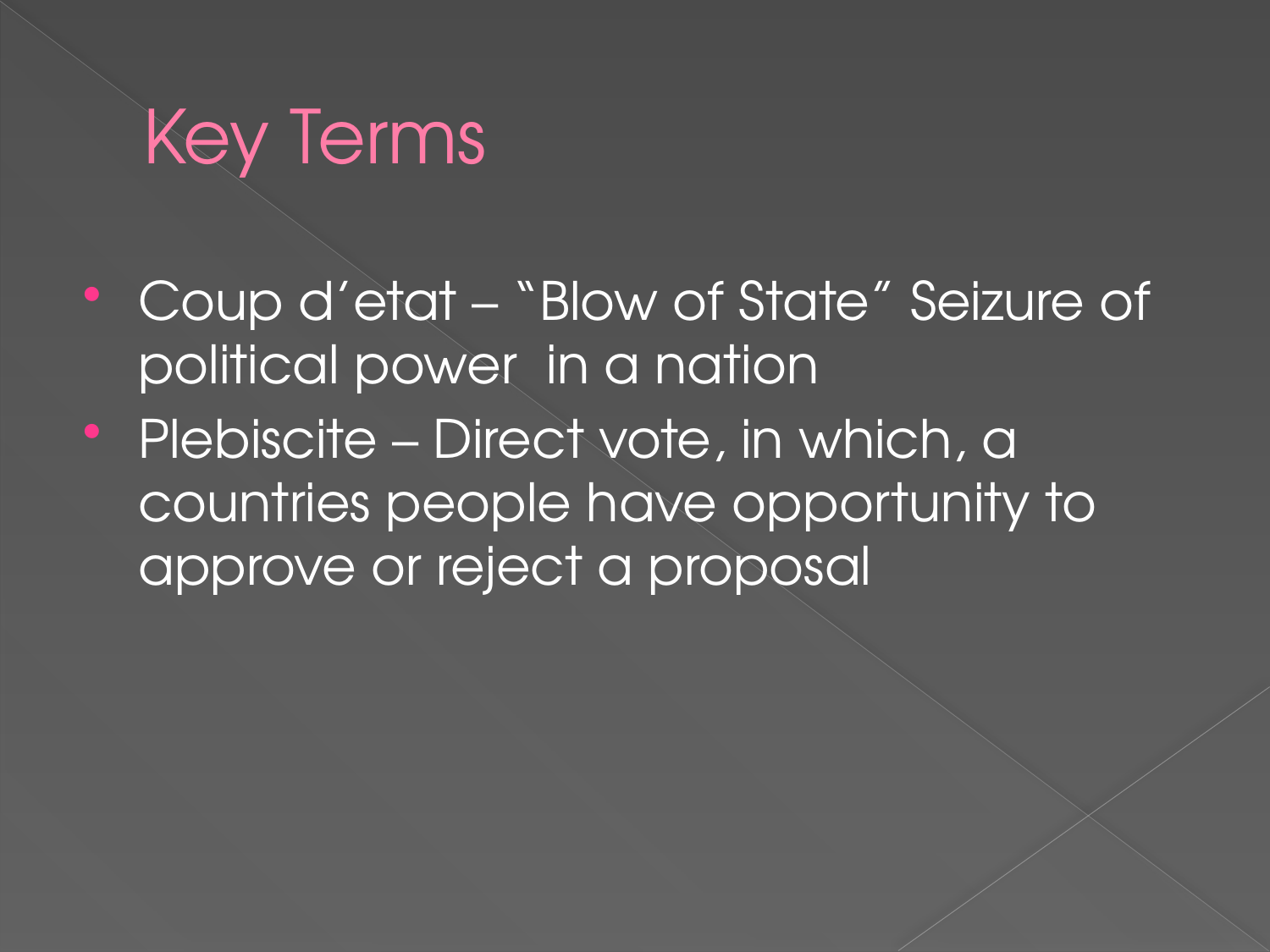

# Key Terms
Coup d’etat – “Blow of State” Seizure of political power  in a nation
Plebiscite – Direct vote, in which, a countries people have opportunity to approve or reject a proposal